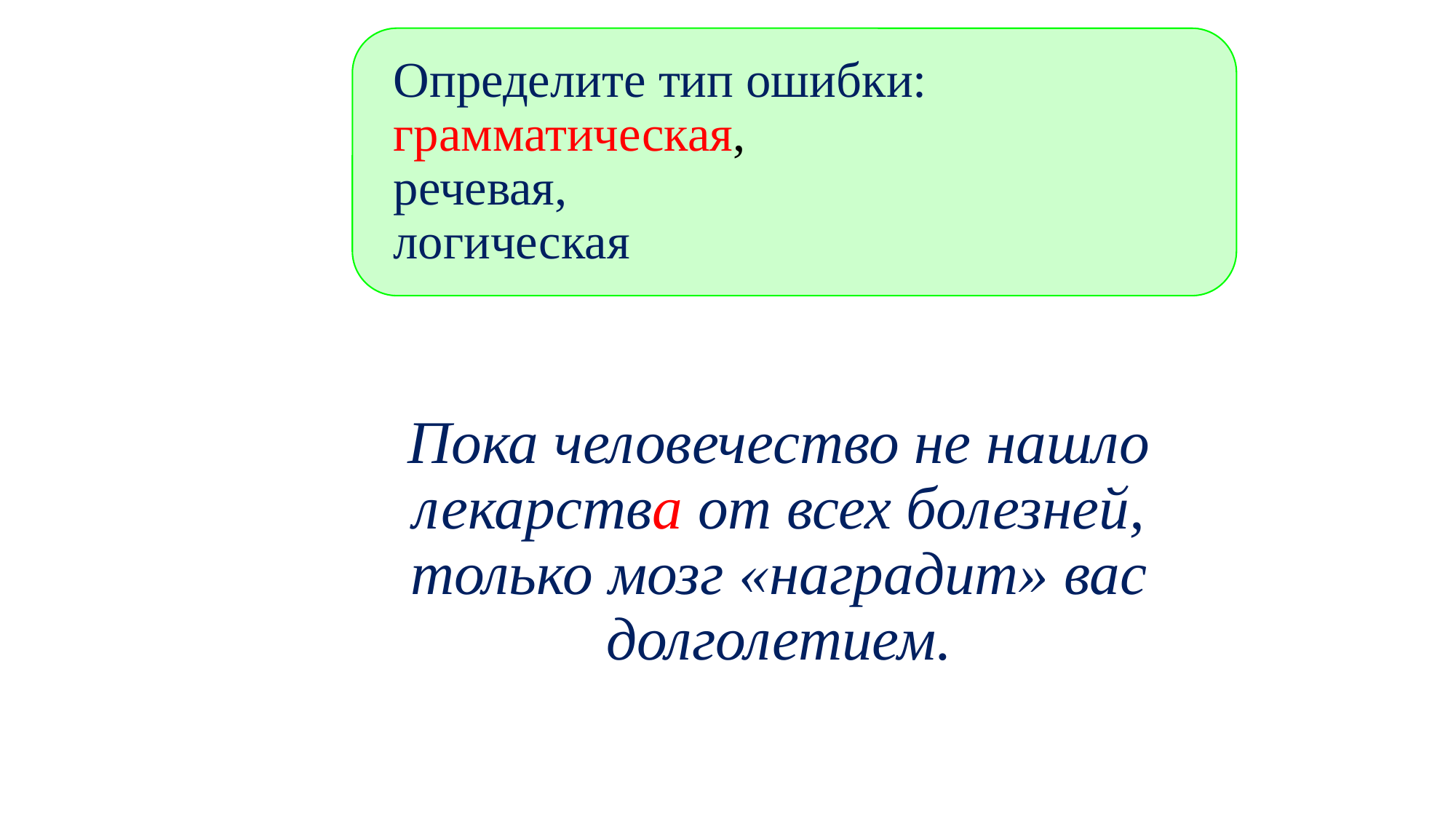

Определите тип ошибки:
грамматическая,
речевая,
логическая
Пока человечество не нашло лекарства от всех болезней, только мозг «наградит» вас долголетием.